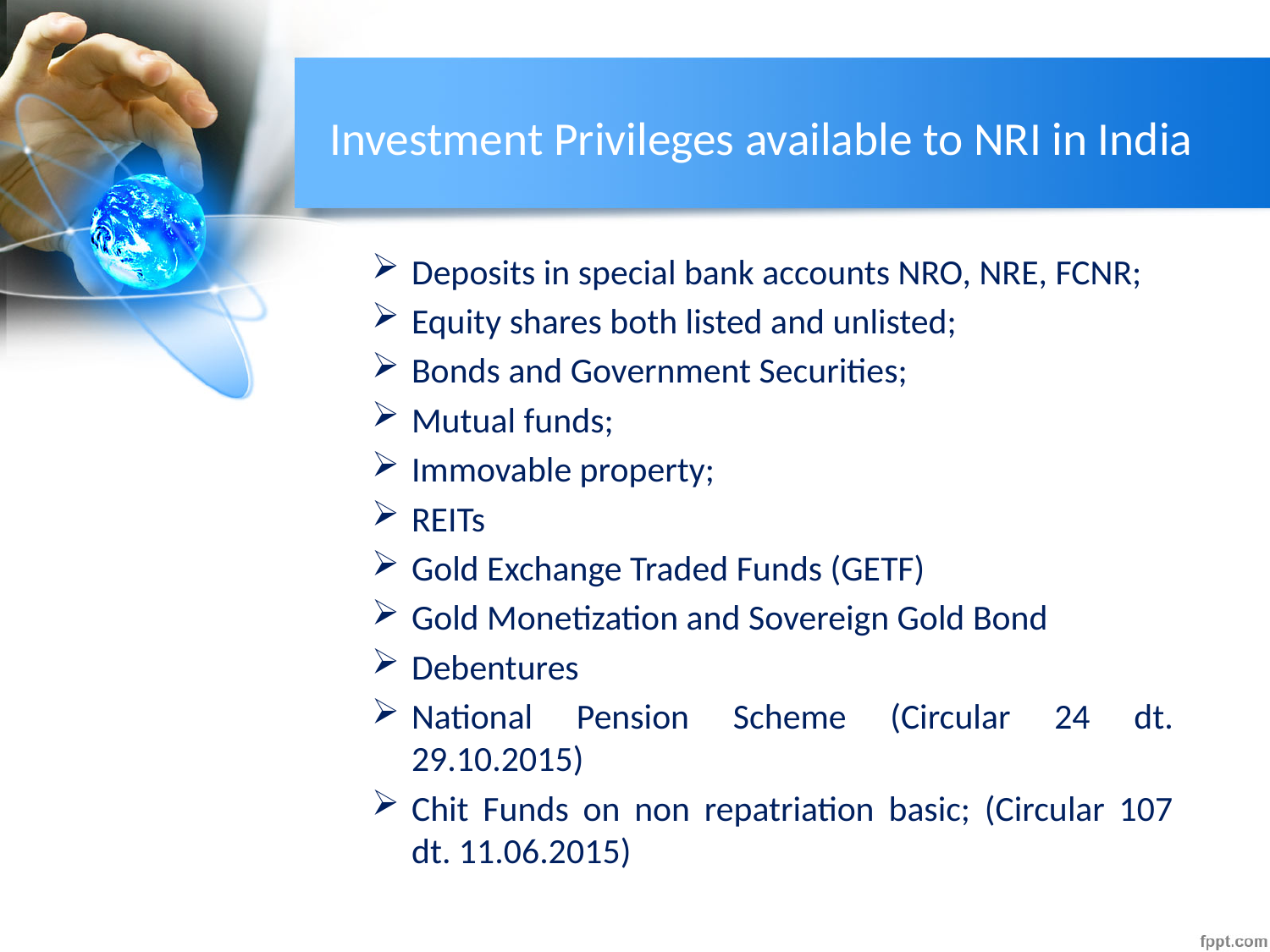

# Investment Privileges available to NRI in India
Deposits in special bank accounts NRO, NRE, FCNR;
Equity shares both listed and unlisted;
Bonds and Government Securities;
Mutual funds;
Immovable property;
REITs
Gold Exchange Traded Funds (GETF)
Gold Monetization and Sovereign Gold Bond
Debentures
National Pension Scheme (Circular 24 dt. 29.10.2015)
Chit Funds on non repatriation basic; (Circular 107 dt. 11.06.2015)